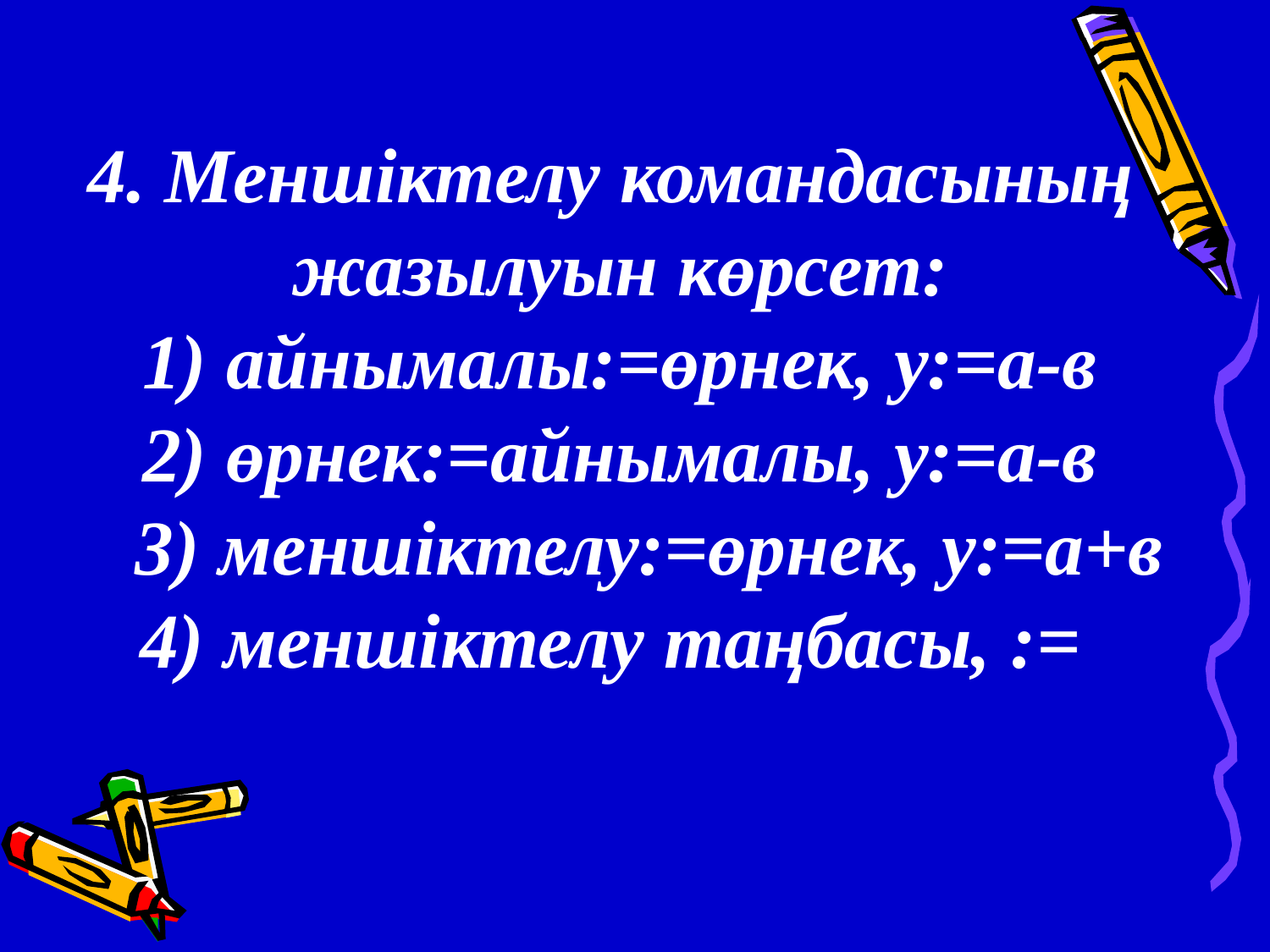

4. Меншіктелу командасының
жазылуын көрсет:
1) айнымалы:=өрнек, у:=а-в
2) өрнек:=айнымалы, у:=а-в
   3) меншіктелу:=өрнек, у:=а+в
4) меншіктелу таңбасы, :=